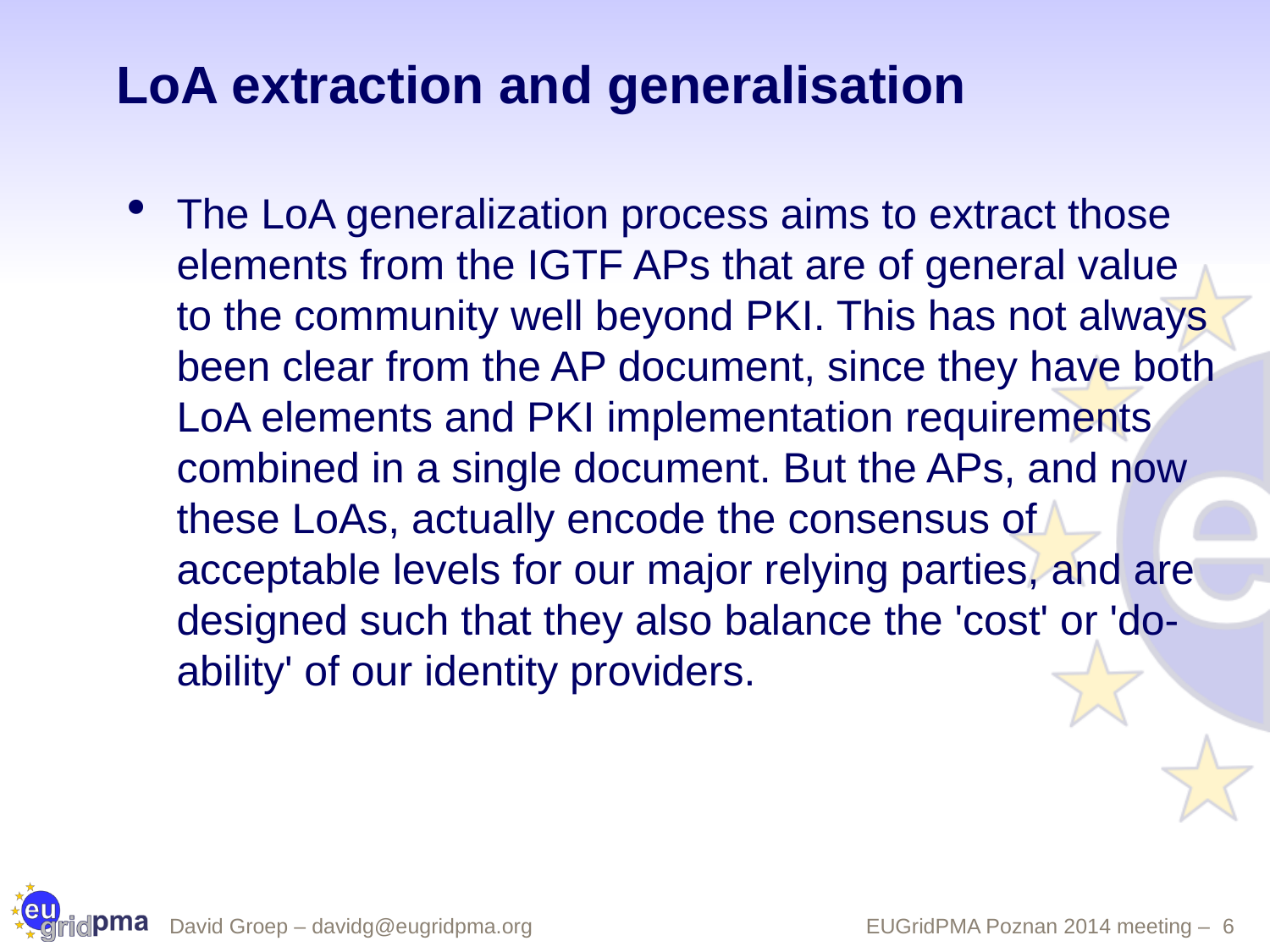

# LoA extraction and generalisation
The LoA generalization process aims to extract those elements from the IGTF APs that are of general value to the community well beyond PKI. This has not always been clear from the AP document, since they have both LoA elements and PKI implementation requirements combined in a single document. But the APs, and now these LoAs, actually encode the consensus of acceptable levels for our major relying parties, and are designed such that they also balance the 'cost' or 'do-ability' of our identity providers.